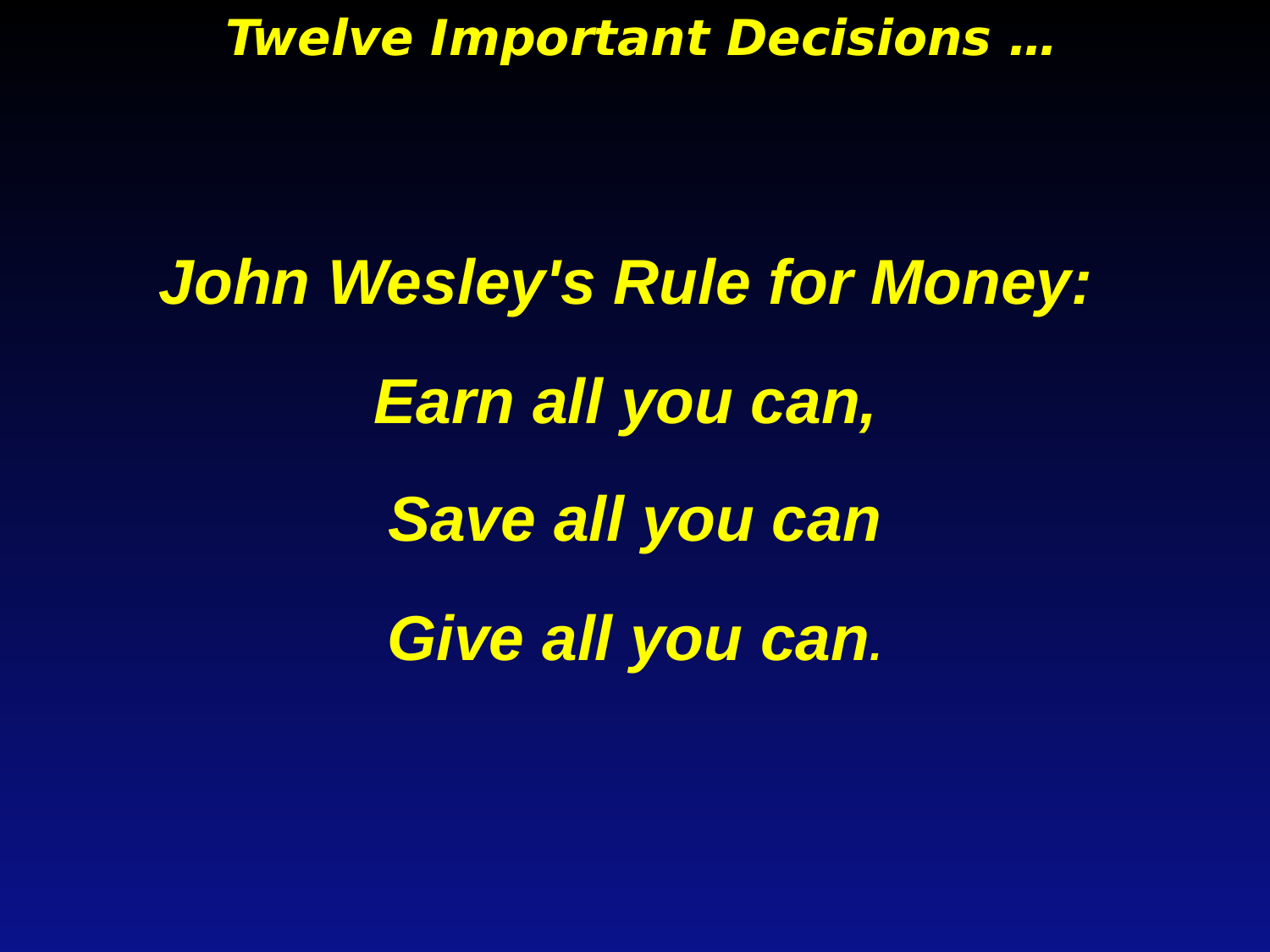

Twelve Important Decisions …

John Wesley's Rule for Money:
Earn all you can,
Save all you can
Give all you can.